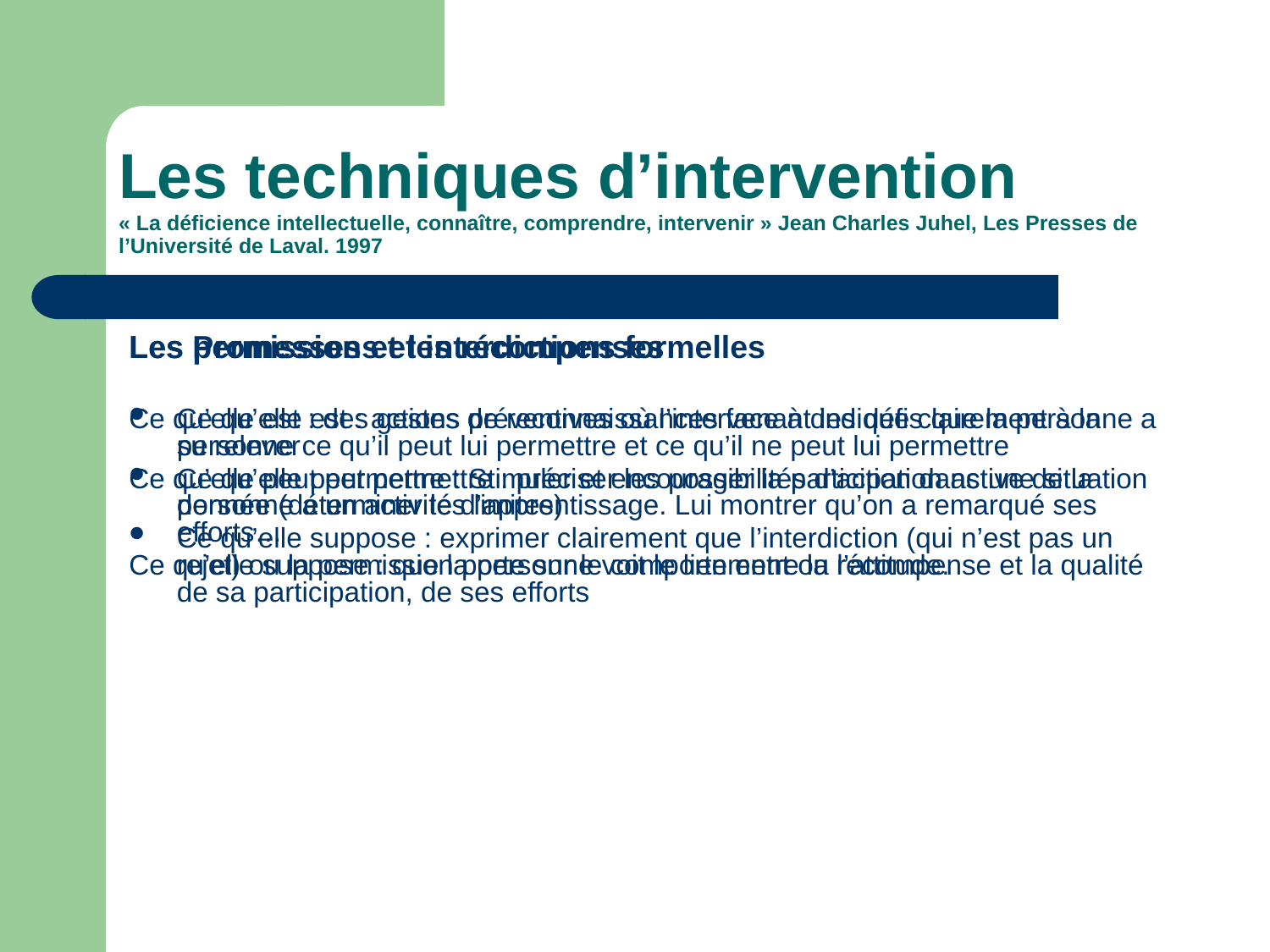

# Les techniques d’intervention « La déficience intellectuelle, connaître, comprendre, intervenir » Jean Charles Juhel, Les Presses de l’Université de Laval. 1997
Les permissions et interdictions formelles

Ce qu’elle est : actions préventives où l’intervenant indique clairement à la personne ce qu’il peut lui permettre et ce qu’il ne peut lui permettre
Ce qu’elle peut permettre : préciser les possibilités d’action dans une situation donnée (déterminer les limites)
Ce qu’elle suppose : exprimer clairement que l’interdiction (qui n’est pas un rejet) ou la permission porte sur le comportement ou l’attitude.
Les Promesses et les récompenses

Ce qu’elle est : des gestes de reconnaissances face à des défis que la personne a su relever
Ce qu’elle peut permettre : Stimuler et encourager la participation active de la personne a un activité d’apprentissage. Lui montrer qu’on a remarqué ses efforts…
Ce qu’elle suppose : que la personne voit le lien entre la récompense et la qualité de sa participation, de ses efforts